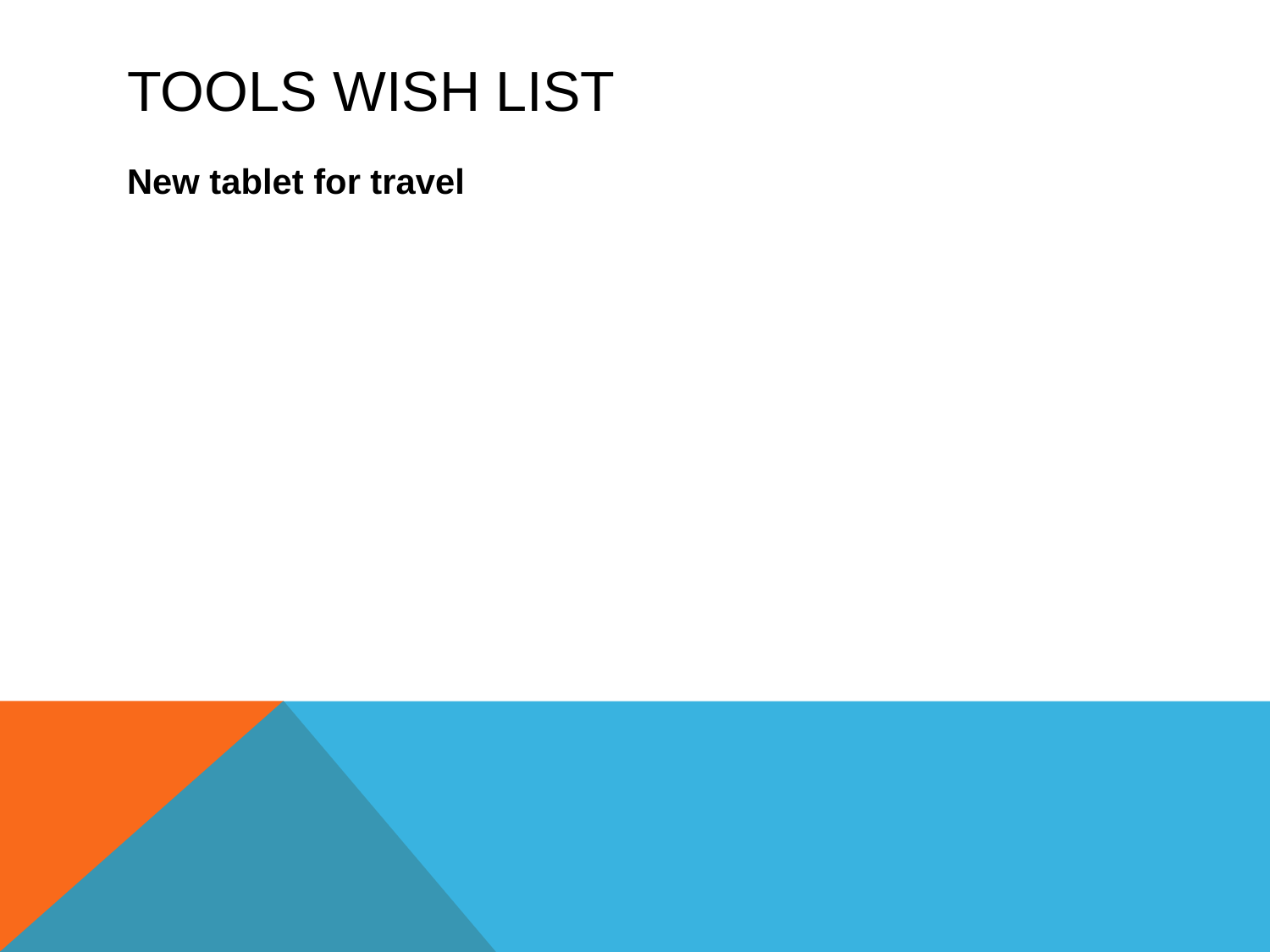

# Tools Wish List
New tablet for travel